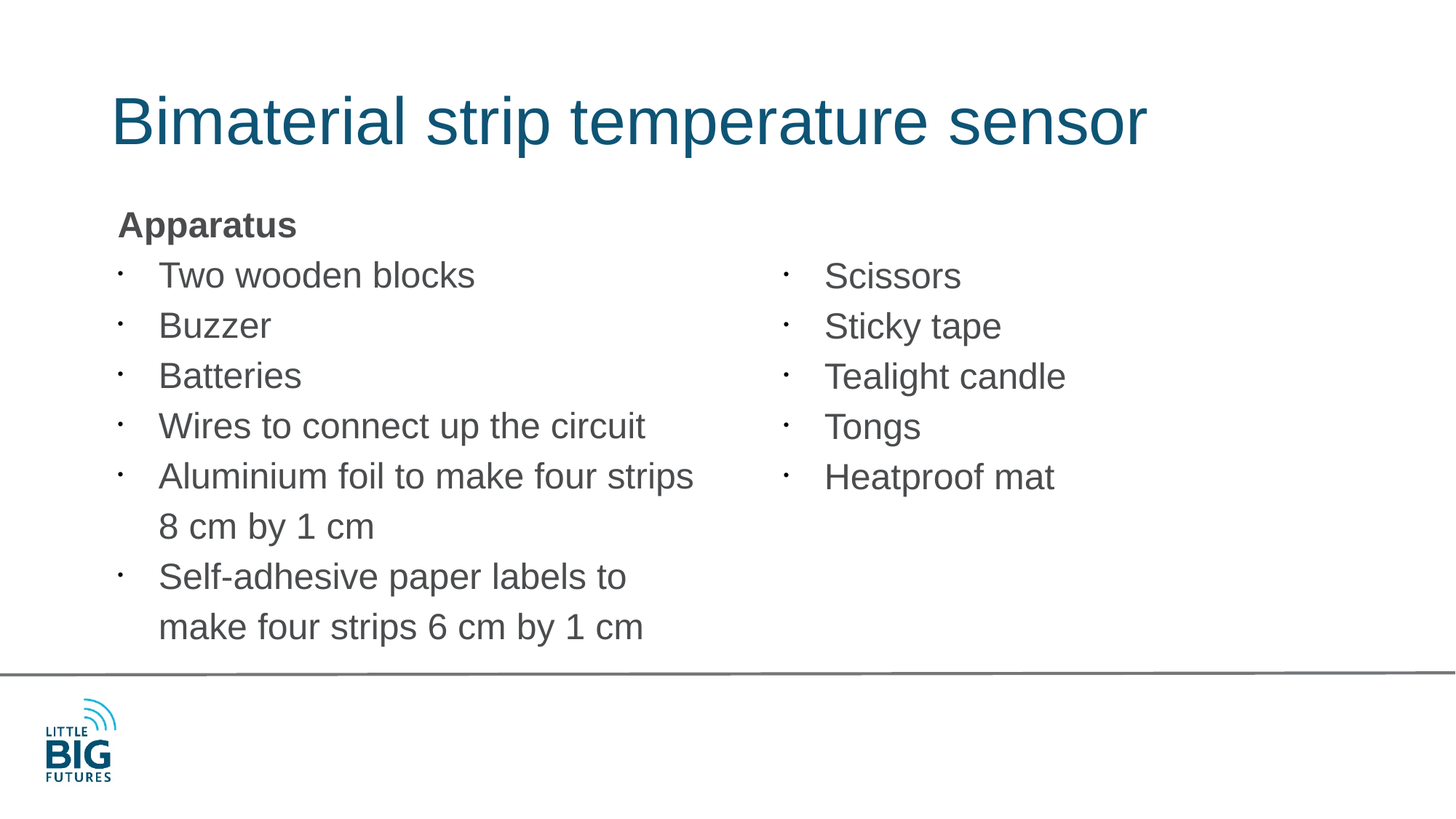

# Bimaterial strip temperature sensor
Apparatus
Two wooden blocks
Buzzer
Batteries
Wires to connect up the circuit
Aluminium foil to make four strips 8 cm by 1 cm
Self-adhesive paper labels to make four strips 6 cm by 1 cm
Scissors
Sticky tape
Tealight candle
Tongs
Heatproof mat